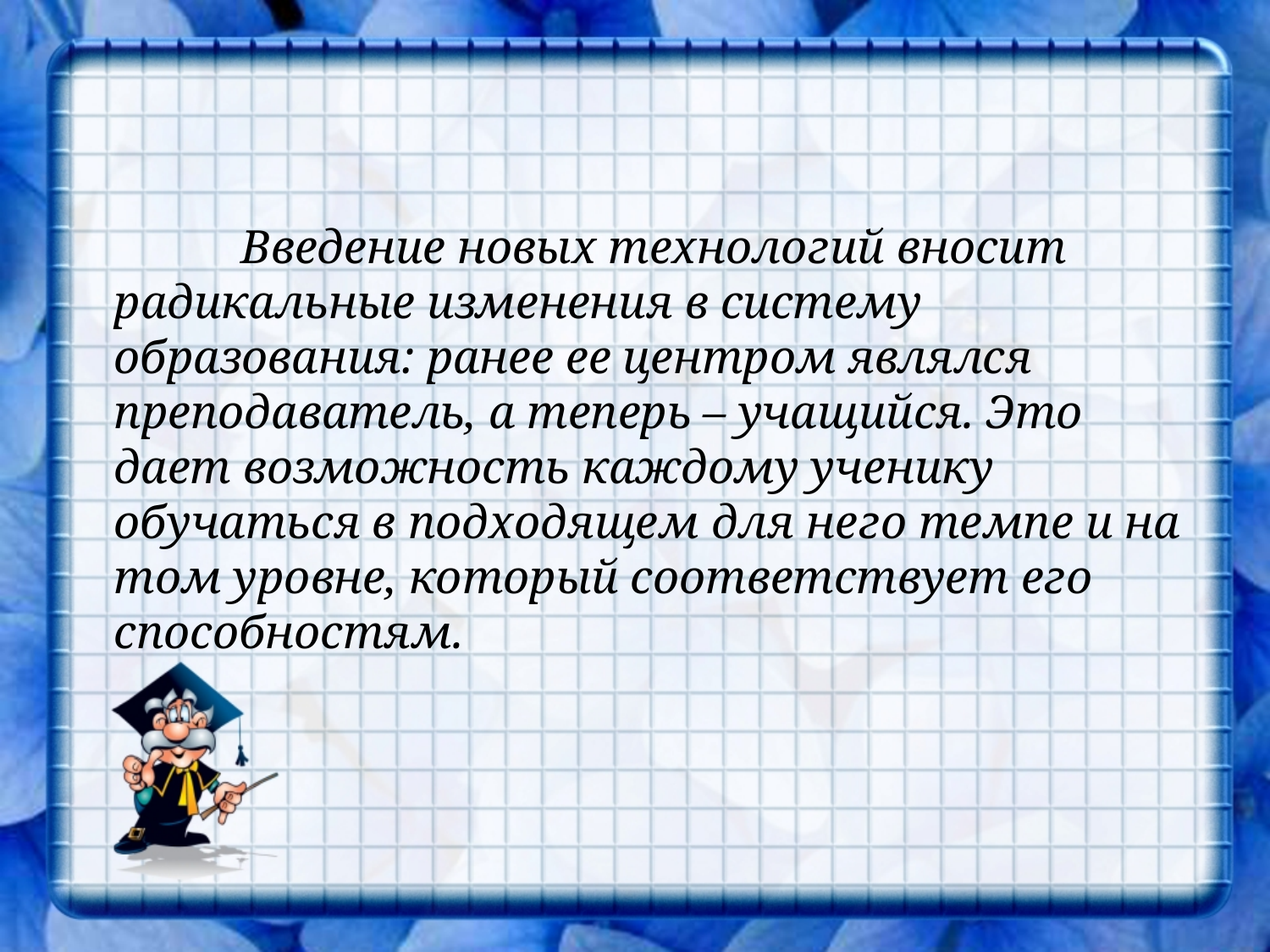

#
		Введение новых технологий вносит радикальные изменения в систему образования: ранее ее центром являлся преподаватель, а теперь – учащийся. Это дает возможность каждому ученику обучаться в подходящем для него темпе и на том уровне, который соответствует его способностям.